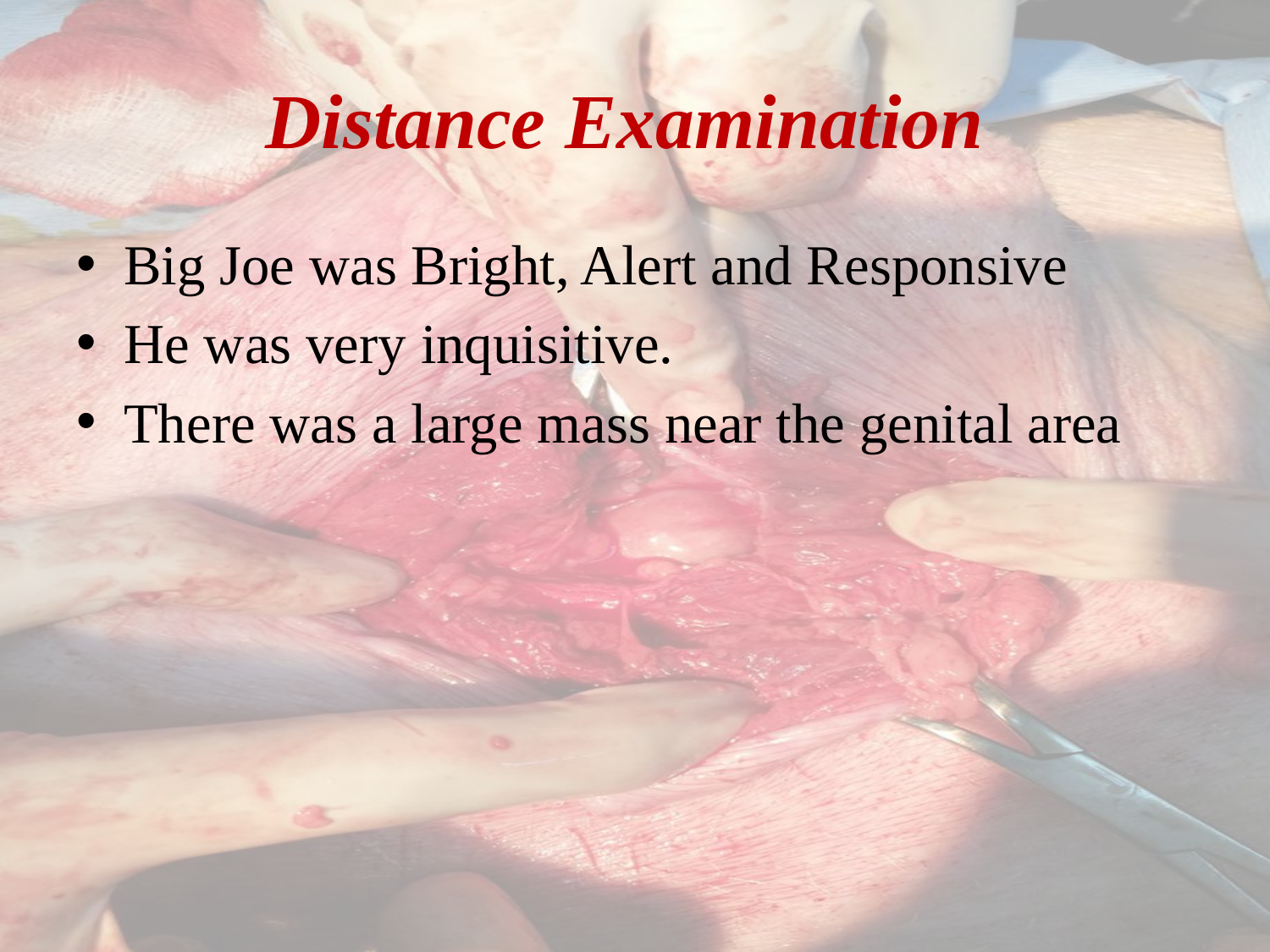

# Distance Examination
Big Joe was Bright, Alert and Responsive
He was very inquisitive.
There was a large mass near the genital area